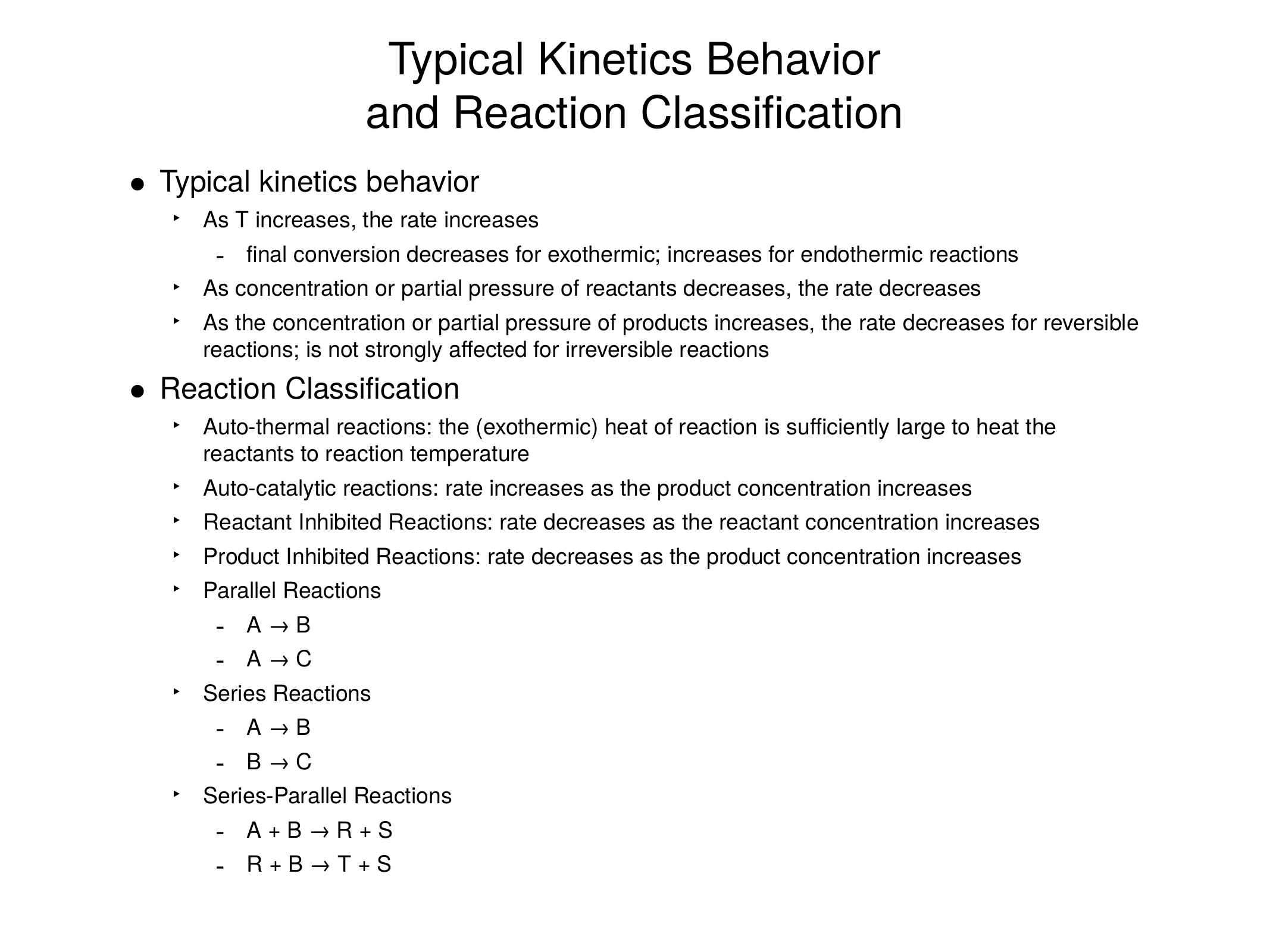

# Typical Kinetics Behavior and Reaction Classification
Typical kinetics behavior
As T increases, the rate increases
final conversion decreases for exothermic; increases for endothermic reactions
As concentration or partial pressure of reactants decreases, the rate decreases
As the concentration or partial pressure of products increases, the rate decreases for reversible reactions; is not strongly affected for irreversible reactions
Reaction Classification
Auto-thermal reactions: the (exothermic) heat of reaction is sufficiently large to heat the reactants to reaction temperature
Auto-catalytic reactions: rate increases as the product concentration increases
Reactant Inhibited Reactions: rate decreases as the reactant concentration increases
Product Inhibited Reactions: rate decreases as the product concentration increases
Parallel Reactions
A → B
A → C
Series Reactions
A → B
B → C
Series-Parallel Reactions
A + B → R + S
R + B → T + S